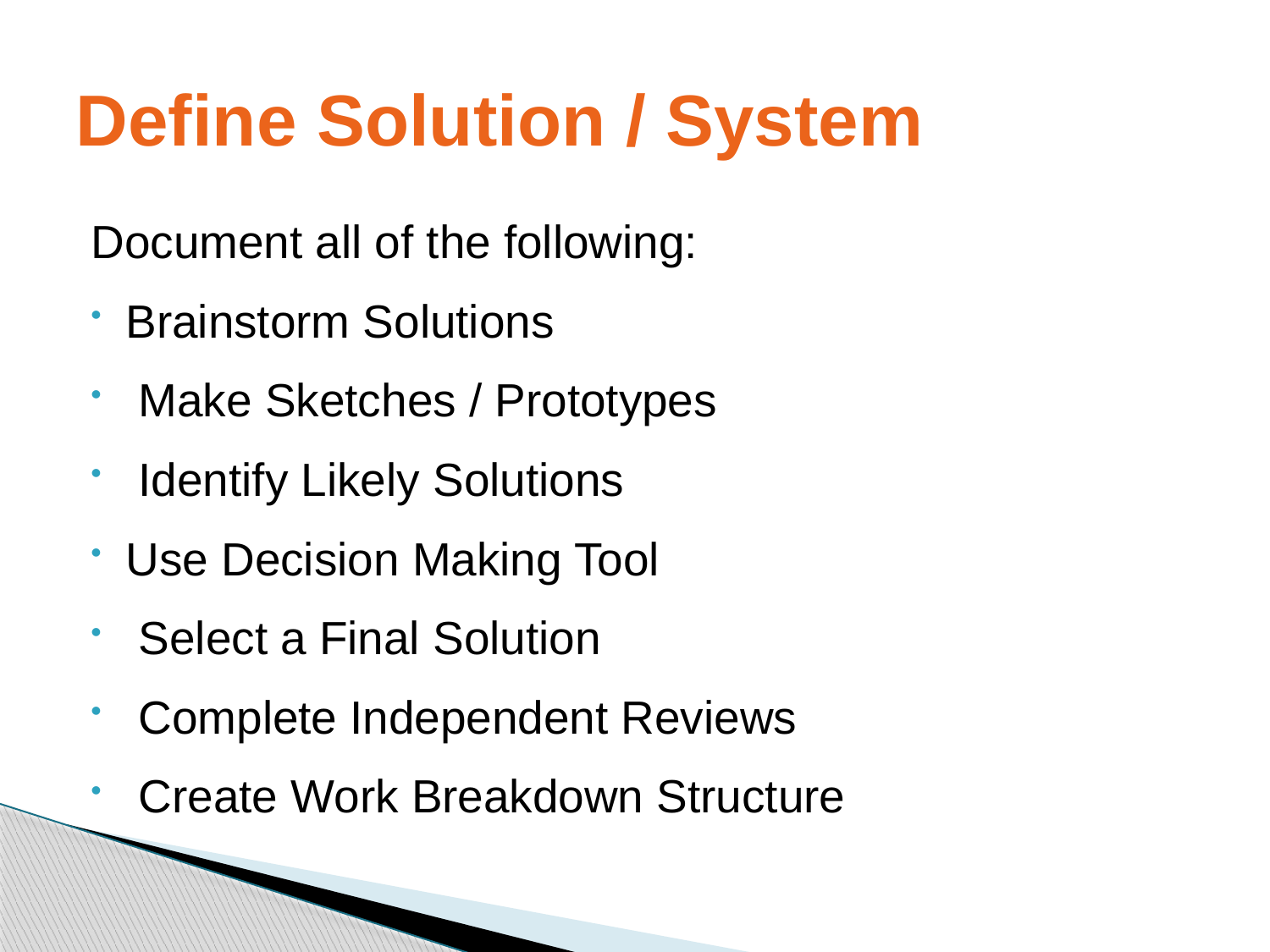

# Define Solution / System
Document all of the following:
Brainstorm Solutions
 Make Sketches / Prototypes
 Identify Likely Solutions
Use Decision Making Tool
 Select a Final Solution
 Complete Independent Reviews
 Create Work Breakdown Structure